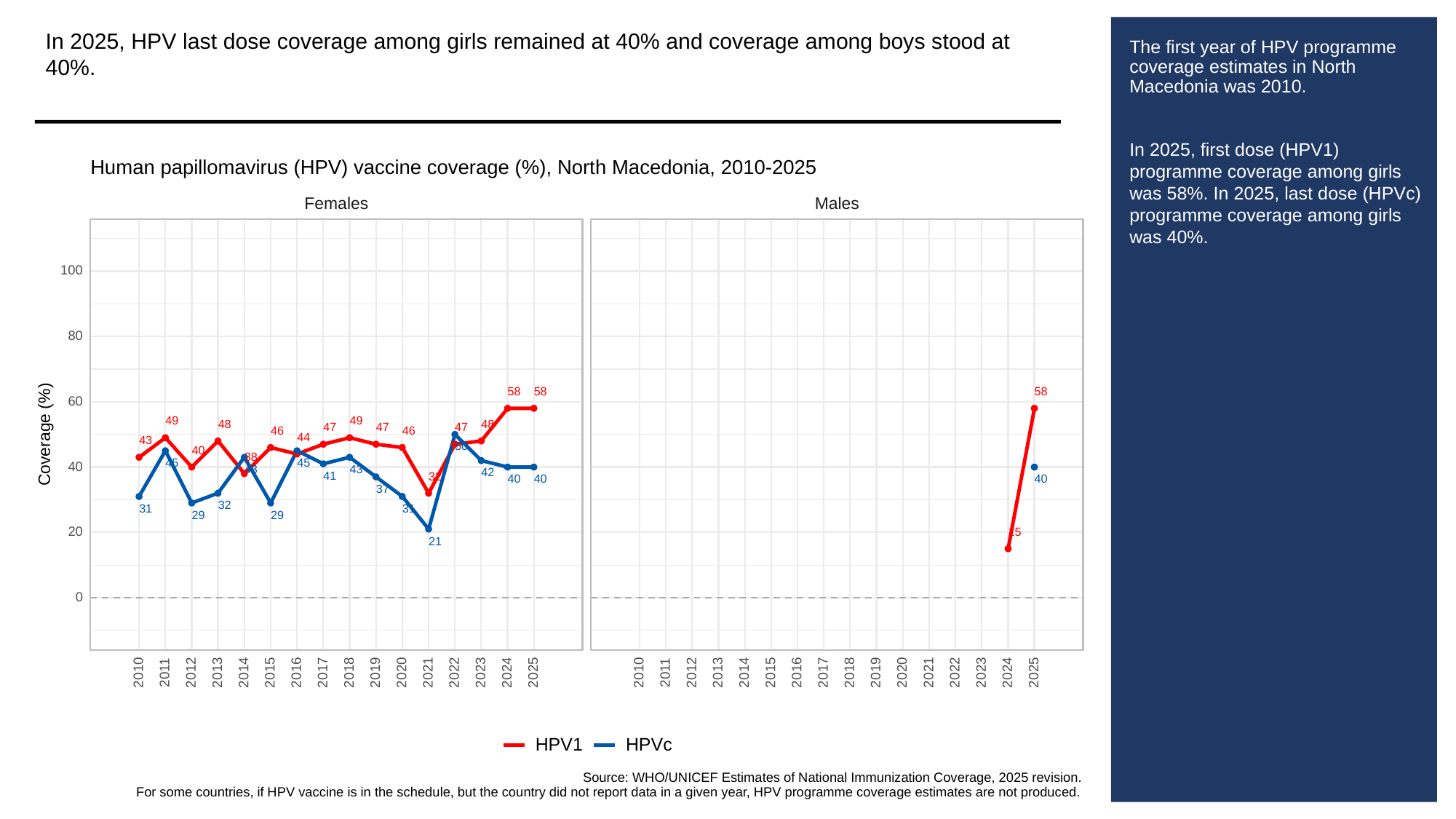

In 2025, HPV last dose coverage among girls remained at 40% and coverage among boys stood at 40%.
# The first year of HPV programme coverage estimates in North Macedonia was 2010.

In 2025, first dose (HPV1) programme coverage among girls was 58%. In 2025, last dose (HPVc) programme coverage among girls was 40%.

Human papillomavirus (HPV) vaccine coverage (%), North Macedonia, 2010-2025
Females
Males

100

80

58
58
58
60

49
49
48
48
47
47
47
Coverage (%)
46
46

44

43

50

40

38

45
45

40

43
43

42

41
32

40
40
40
37

32
31
31
29
29

20
15

21

0

2013
2023
2013
2023
2010
2011
2012
2014
2015
2016
2017
2018
2019
2020
2021
2022
2024
2025
2010
2011
2012
2014
2015
2016
2017
2018
2019
2020
2021
2022
2024
2025
HPVc
HPV1

Source: WHO/UNICEF Estimates of National Immunization Coverage, 2025 revision.
For some countries, if HPV vaccine is in the schedule, but the country did not report data in a given year, HPV programme coverage estimates are not produced.